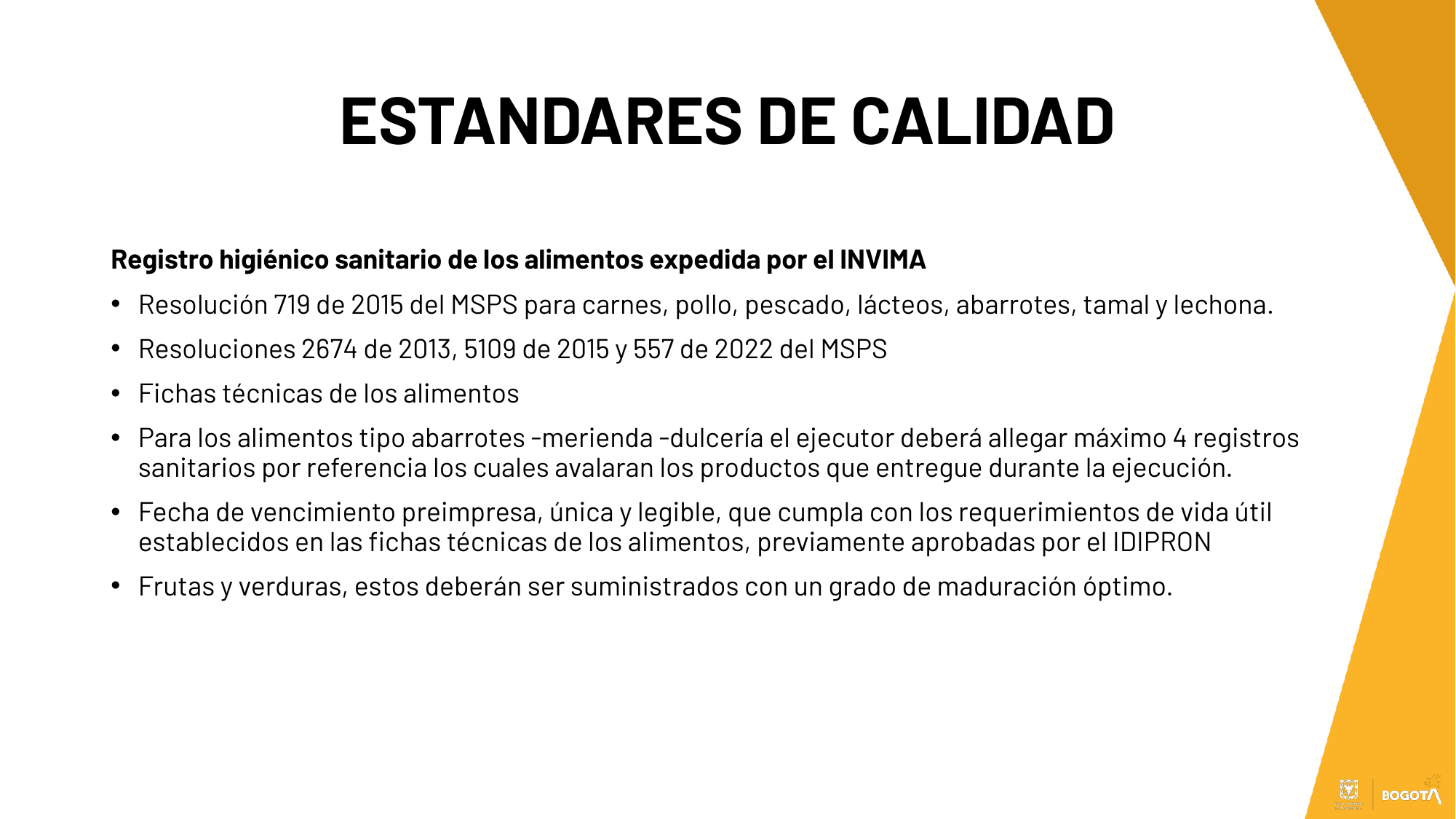

# ESTANDARES DE CALIDAD
Registro higiénico sanitario de los alimentos expedida por el INVIMA
Resolución 719 de 2015 del MSPS para carnes, pollo, pescado, lácteos, abarrotes, tamal y lechona.
Resoluciones 2674 de 2013, 5109 de 2015 y 557 de 2022 del MSPS
Fichas técnicas de los alimentos
Para los alimentos tipo abarrotes -merienda -dulcería el ejecutor deberá allegar máximo 4 registros sanitarios por referencia los cuales avalaran los productos que entregue durante la ejecución.
Fecha de vencimiento preimpresa, única y legible, que cumpla con los requerimientos de vida útil establecidos en las fichas técnicas de los alimentos, previamente aprobadas por el IDIPRON
Frutas y verduras, estos deberán ser suministrados con un grado de maduración óptimo.